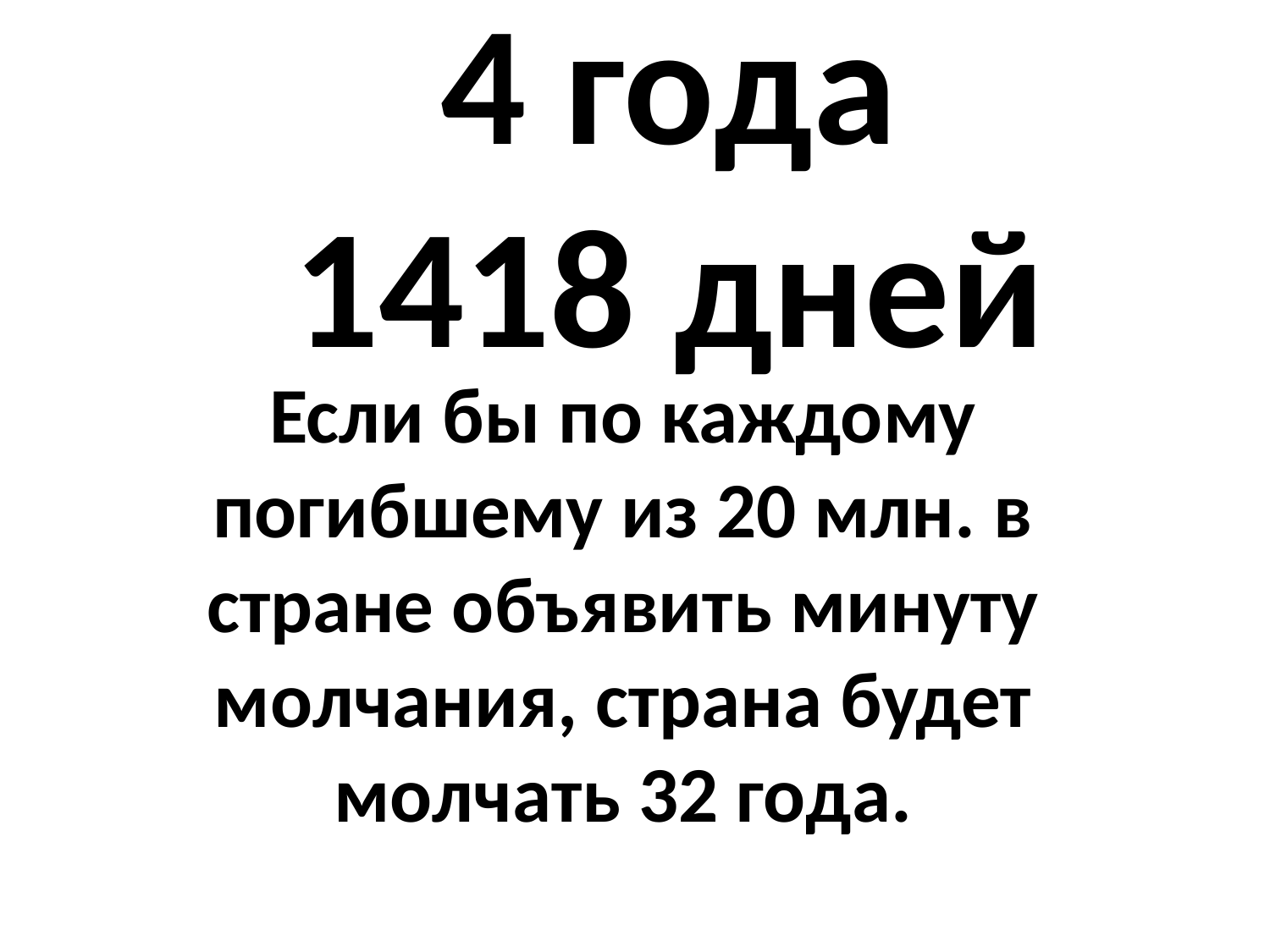

# 4 года 1418 дней

Если бы по каждому погибшему из 20 млн. в стране объявить минуту молчания, страна будет молчать 32 года.